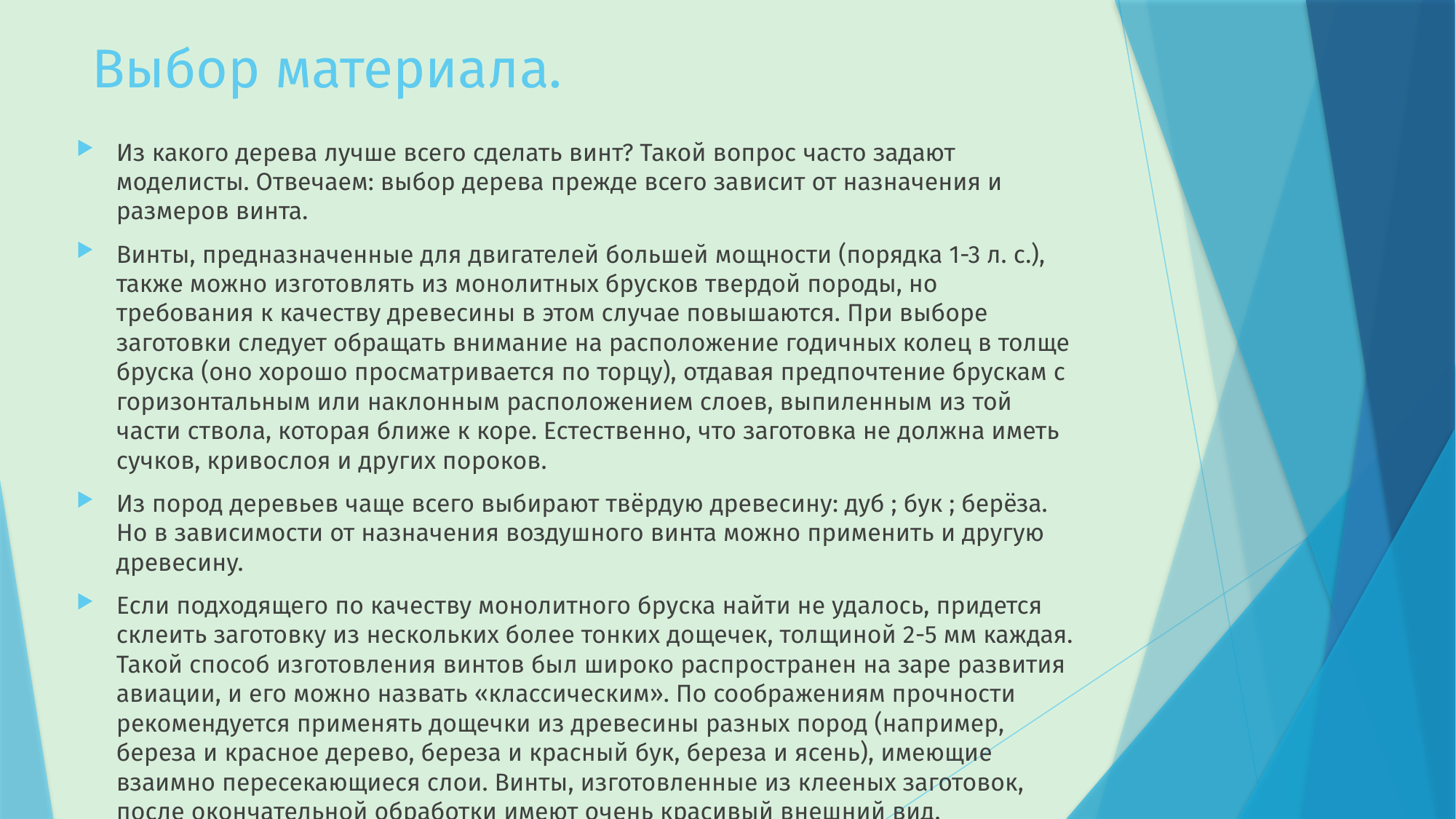

# Выбор материала.
Из какого дерева лучше всего сделать винт? Такой вопрос часто задают моделисты. Отвечаем: выбор дерева прежде всего зависит от назначения и размеров винта.
Винты, предназначенные для двигателей большей мощности (порядка 1-3 л. с.), также можно изготовлять из монолитных брусков твердой породы, но требования к качеству древесины в этом случае повышаются. При выборе заготовки следует обращать внимание на расположение годичных колец в толще бруска (оно хорошо просматривается по торцу), отдавая предпочтение брускам с горизонтальным или наклонным расположением слоев, выпиленным из той части ствола, которая ближе к коре. Естественно, что заготовка не должна иметь сучков, кривослоя и других пороков.
Из пород деревьев чаще всего выбирают твёрдую древесину: дуб ; бук ; берёза. Но в зависимости от назначения воздушного винта можно применить и другую древесину.
Если подходящего по качеству монолитного бруска найти не удалось, придется склеить заготовку из нескольких более тонких дощечек, толщиной 2-5 мм каждая. Такой способ изготовления винтов был широко распространен на заре развития авиации, и его можно назвать «классическим». По соображениям прочности рекомендуется применять дощечки из древесины разных пород (например, береза и красное дерево, береза и красный бук, береза и ясень), имеющие взаимно пересекающиеся слои. Винты, изготовленные из клееных заготовок, после окончательной обработки имеют очень красивый внешний вид.